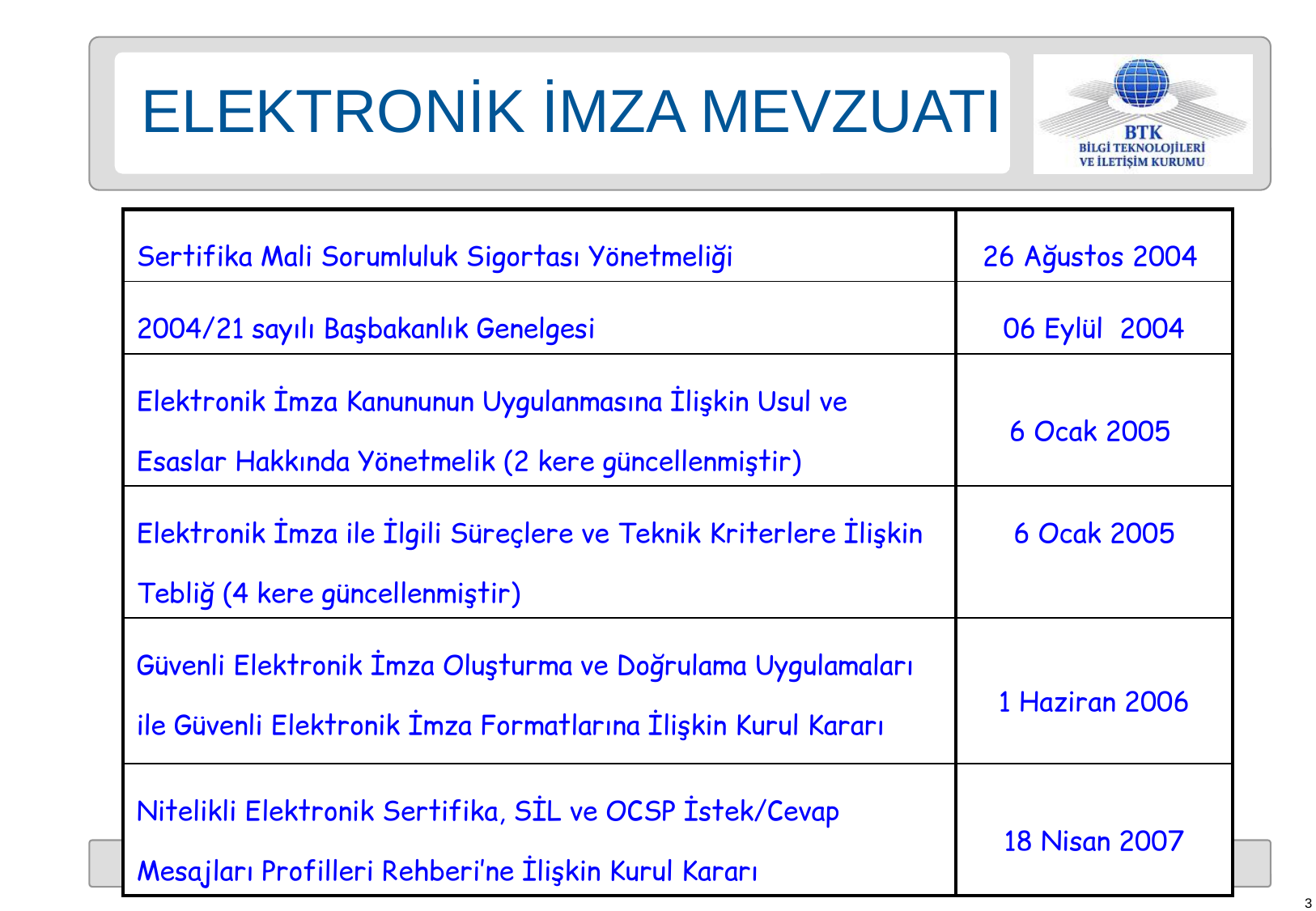

ELEKTRONİK İMZA MEVZUATI
| Sertifika Mali Sorumluluk Sigortası Yönetmeliği | 26 Ağustos 2004 |
| --- | --- |
| 2004/21 sayılı Başbakanlık Genelgesi | 06 Eylül 2004 |
| Elektronik İmza Kanununun Uygulanmasına İlişkin Usul ve Esaslar Hakkında Yönetmelik (2 kere güncellenmiştir) | 6 Ocak 2005 |
| Elektronik İmza ile İlgili Süreçlere ve Teknik Kriterlere İlişkin Tebliğ (4 kere güncellenmiştir) | 6 Ocak 2005 |
| Güvenli Elektronik İmza Oluşturma ve Doğrulama Uygulamaları ile Güvenli Elektronik İmza Formatlarına İlişkin Kurul Kararı | 1 Haziran 2006 |
| Nitelikli Elektronik Sertifika, SİL ve OCSP İstek/Cevap Mesajları Profilleri Rehberi’ne İlişkin Kurul Kararı | 18 Nisan 2007 |
3